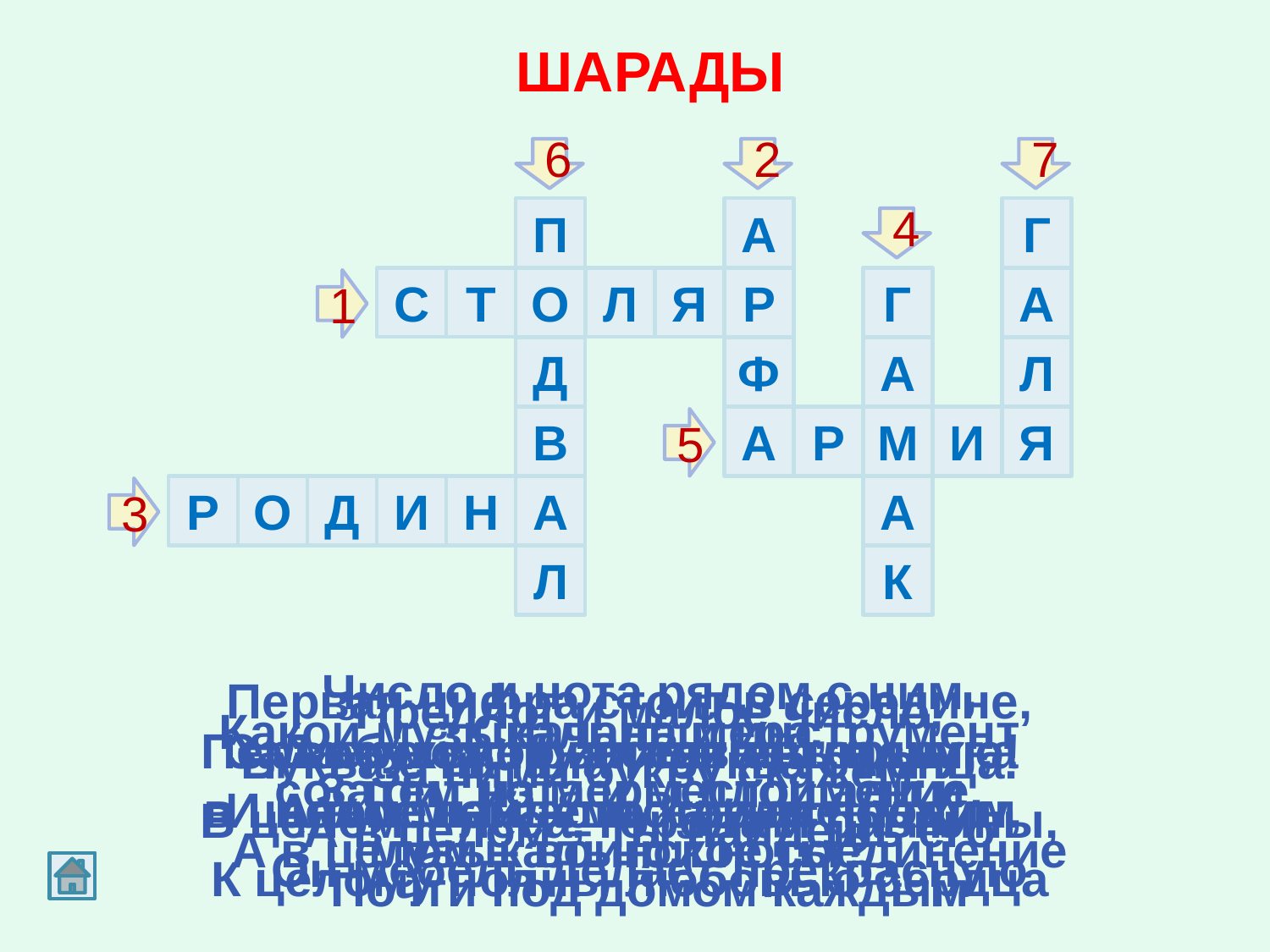

# ШАРАДЫ
6
2
7
П
А
Г
4
С
Т
О
Л
Я
Р
Г
А
1
Д
Ф
А
Л
В
А
Р
М
И
Я
5
Р
О
Д
И
Н
А
А
3
Л
К
Первое можно засеять вторым, а в целом мы часто на даче лежим
За мерой ноту вставишь вдруг,
И целое найдешь среди подруг
Число и нота рядом с ним,
Да букву припиши согласную!
А в целом – мастер есть один,
Он мебель делает прекрасную
Первая цифра стоит в середине,
Буква с начала и буква с конца.
В целом – леса, города и равнины,
К целому полны любовью сердца
Какой музыкальный инструмент состоит из меры площади и музыкальной ноты?
Сначала мера,
Затем нота и местоимение.
А в целом – воинское соединение
Предлог и малое число,
За ними букву скажем.
А в целом – ты найдешь его
Почти под домом каждым